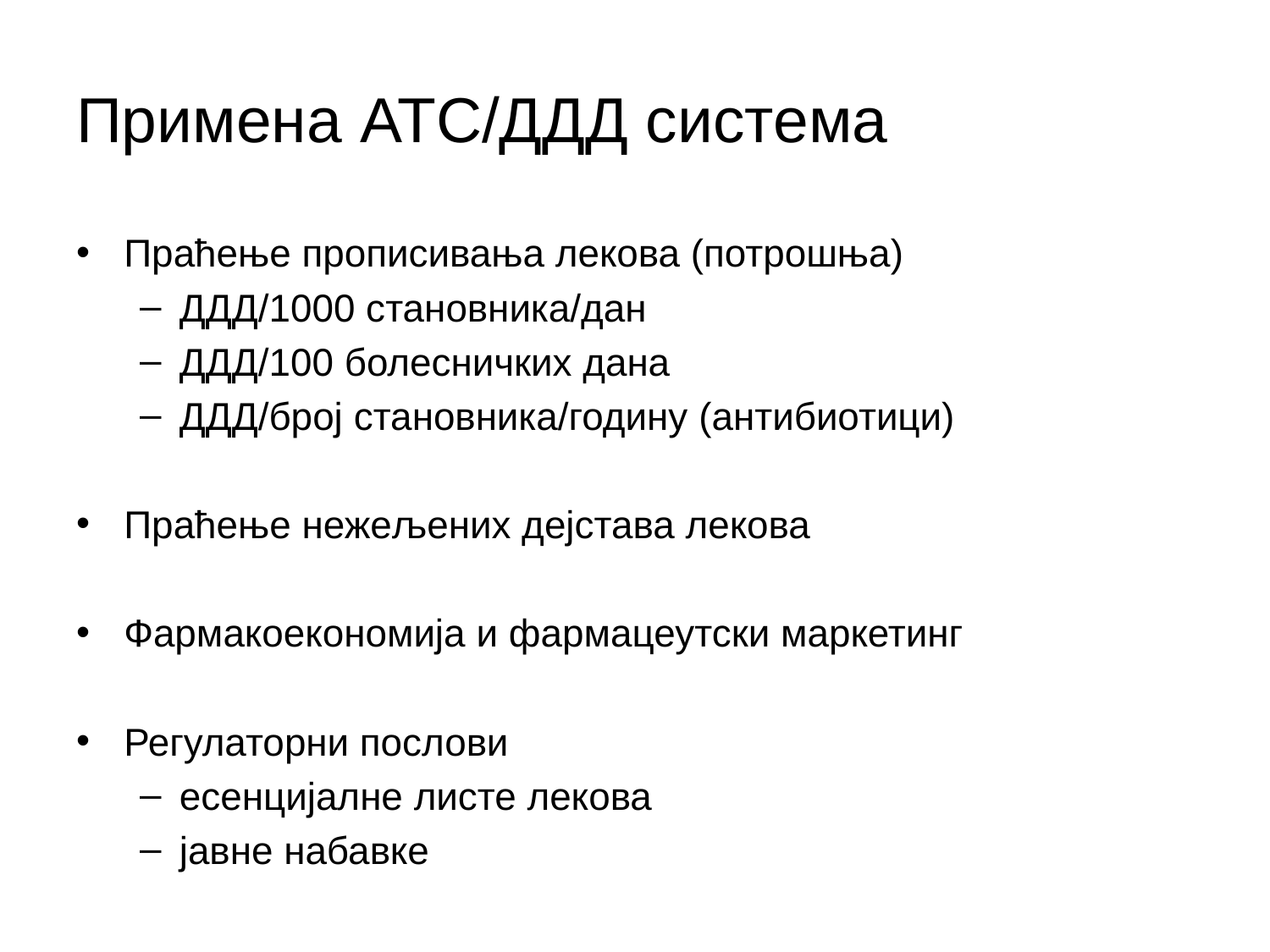

# Примена АТC/ДДД система
Праћење прописивања лекова (потрошња)
ДДД/1000 становника/дан
ДДД/100 болесничких дана
ДДД/број становника/годину (антибиотици)

Праћење нежељених дејстава лекова

Фармакоекономија и фармацеутски маркетинг

Регулаторни послови
есенцијалне листе лекова
јавне набавке